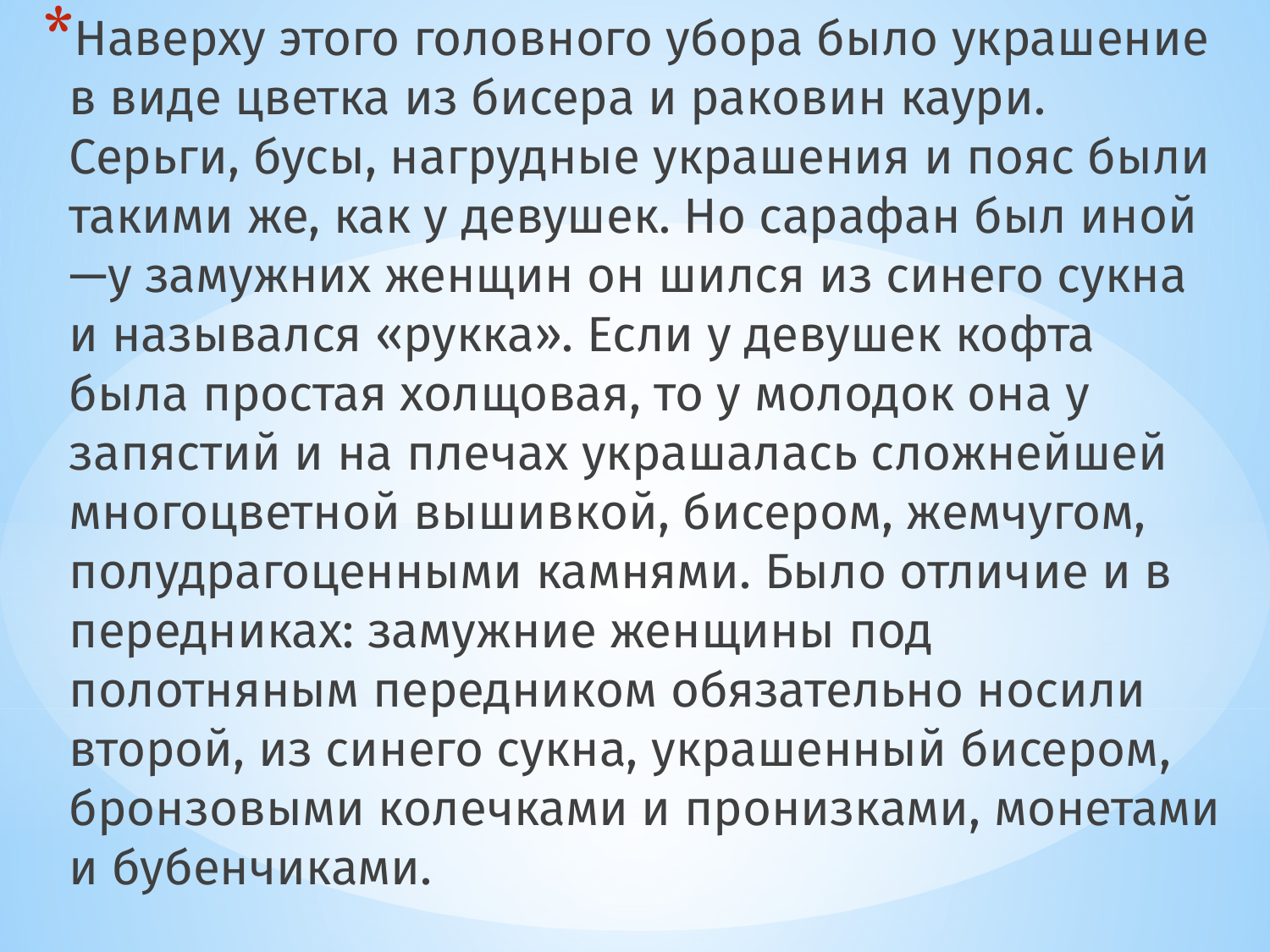

Наверху этого головного убора было украшение в виде цветка из бисера и раковин каури. Серьги, бусы, нагрудные украшения и пояс были такими же, как у девушек. Но сарафан был иной —у замужних женщин он шился из синего сукна и назывался «рукка». Если у девушек кофта была простая холщовая, то у молодок она у запястий и на плечах украшалась сложнейшей многоцветной вышивкой, бисером, жемчугом, полудрагоценными камнями. Было отличие и в передниках: замужние женщины под полотняным передником обязательно носили второй, из синего сукна, украшенный бисером, бронзовыми колечками и пронизками, монетами и бубенчиками.
#